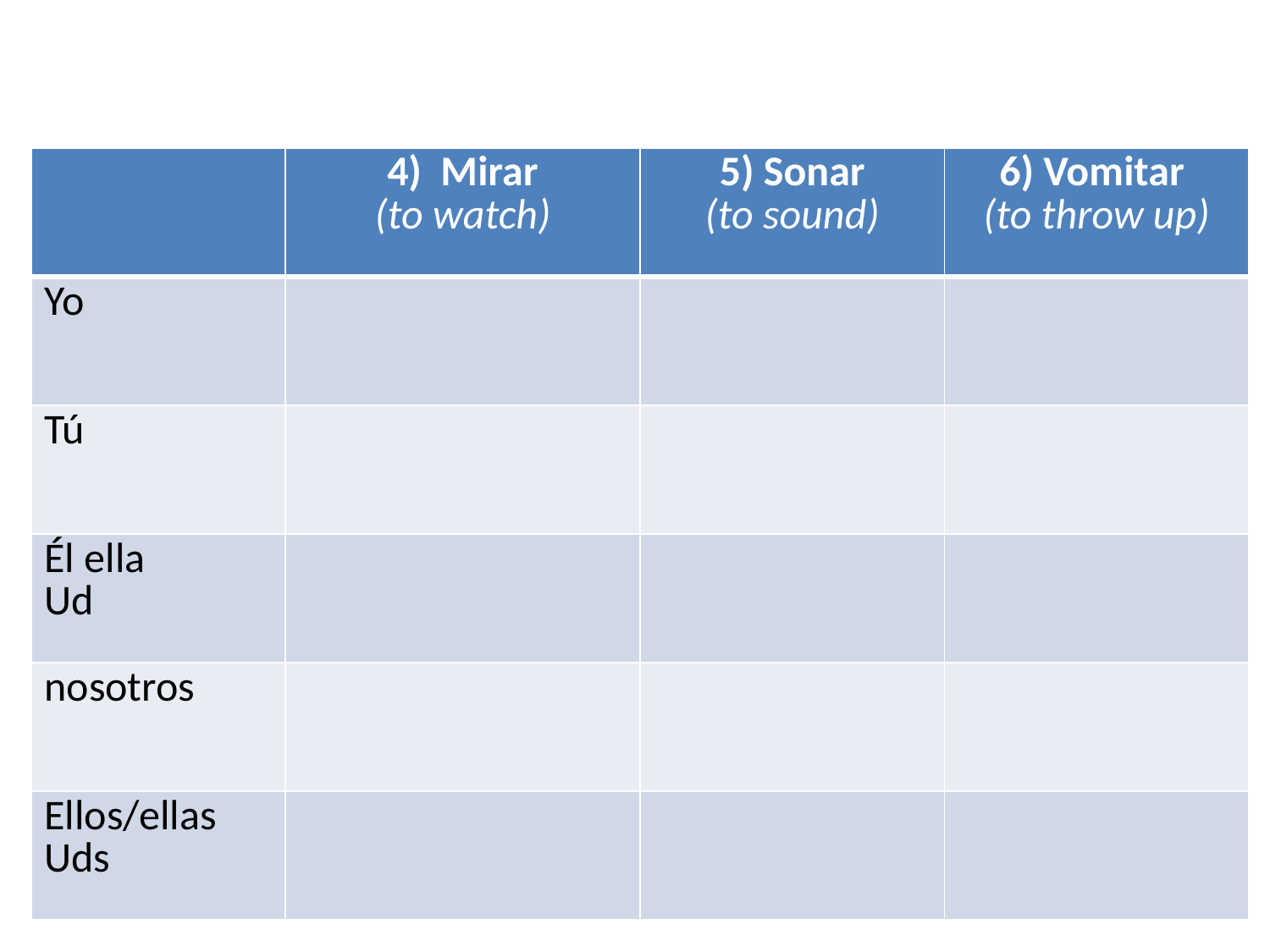

|  | 4) Mirar (to watch) | 5) Sonar (to sound) | 6) Vomitar (to throw up) |
| --- | --- | --- | --- |
| Yo |  |  |  |
| Tú |  |  |  |
| Él ella Ud |  |  |  |
| nosotros |  |  |  |
| Ellos/ellas Uds |  |  |  |